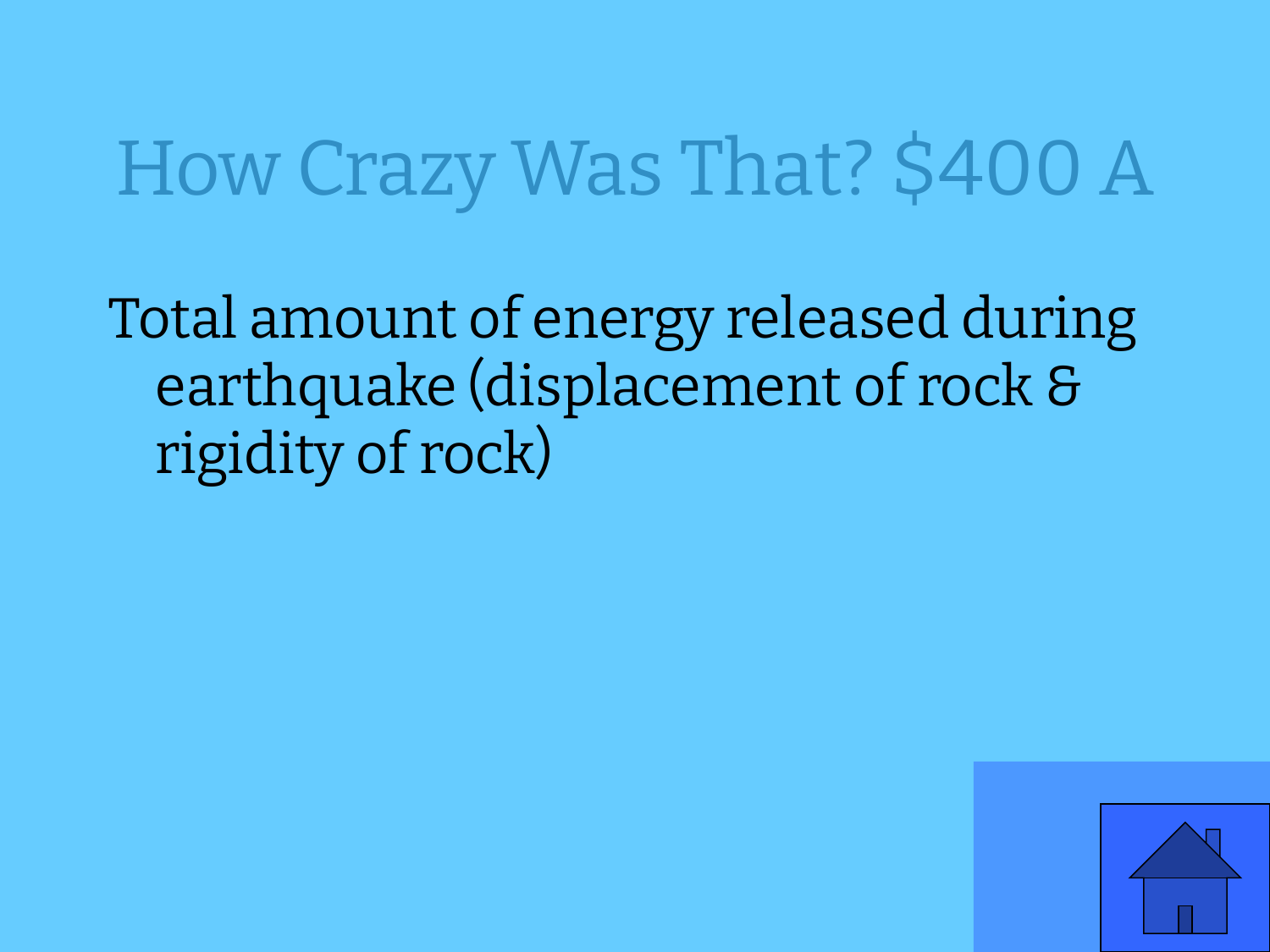

# How Crazy Was That? $400 A
Total amount of energy released during earthquake (displacement of rock & rigidity of rock)